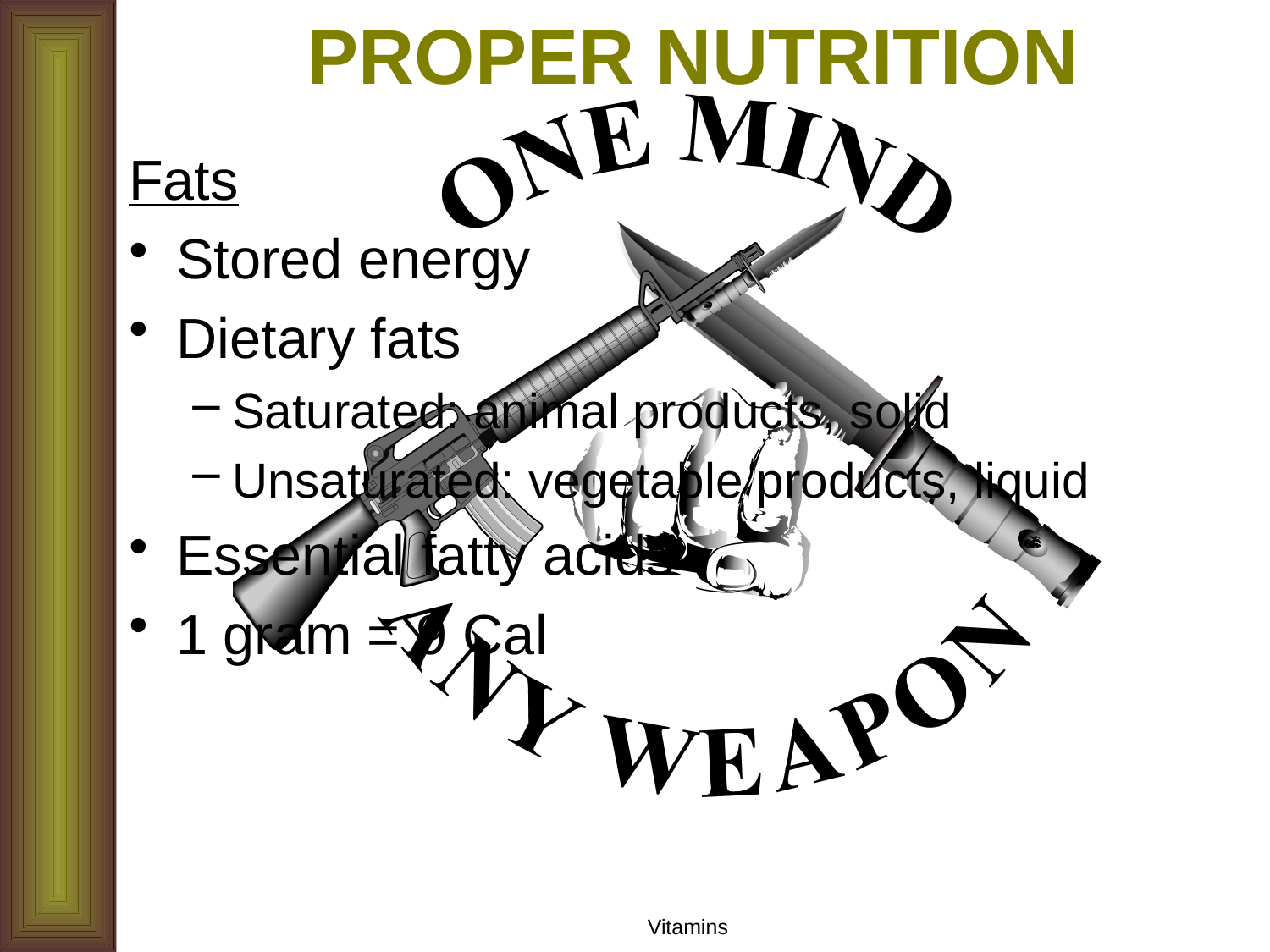

# PROPER NUTRITION
Fats
Stored energy
Dietary fats
Saturated: animal products, solid
Unsaturated: vegetable products, liquid
Essential fatty acids
1 gram = 9 Cal
Vitamins